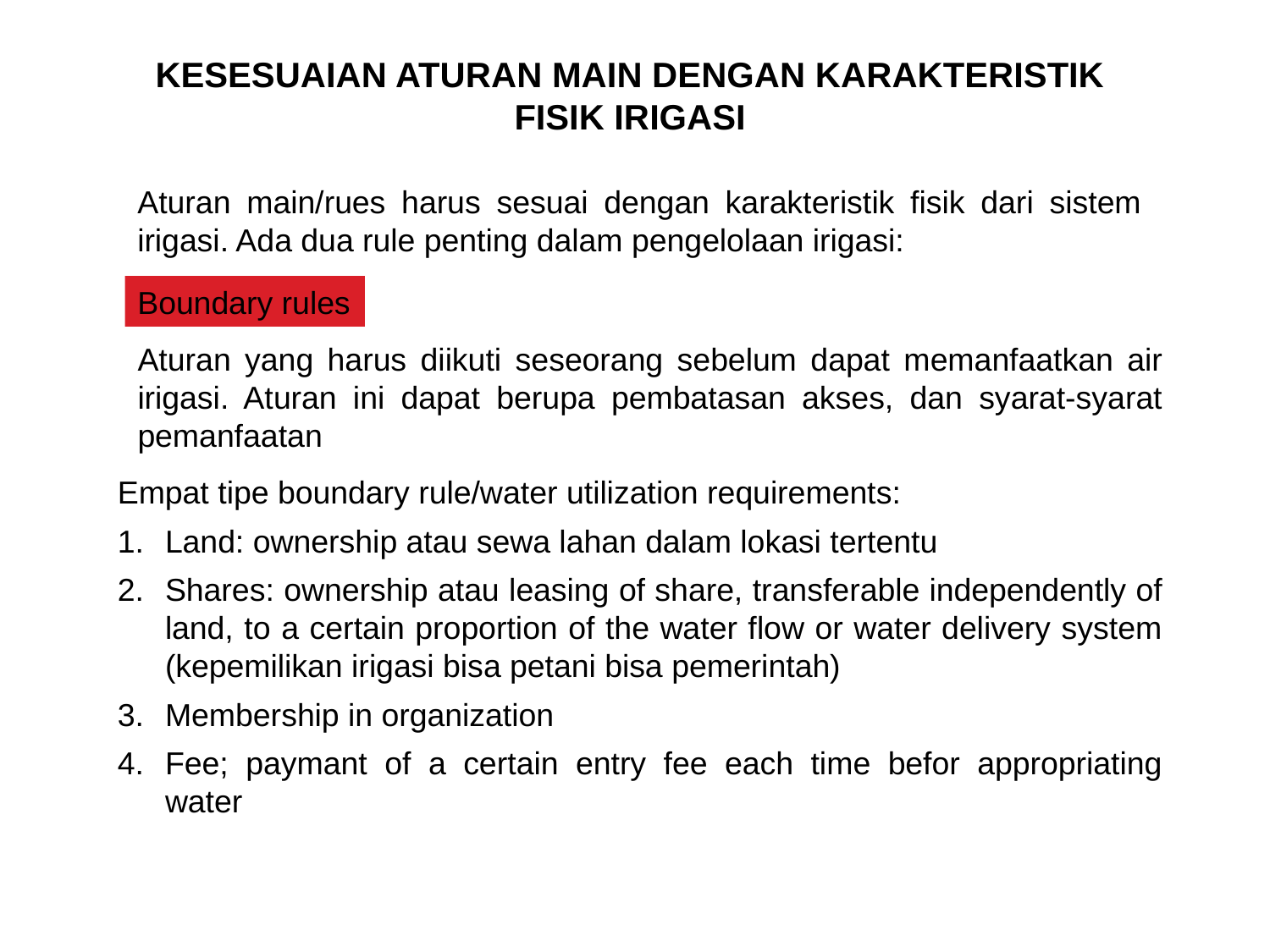

KESESUAIAN ATURAN MAIN DENGAN KARAKTERISTIK FISIK IRIGASI
Aturan main/rues harus sesuai dengan karakteristik fisik dari sistem irigasi. Ada dua rule penting dalam pengelolaan irigasi:
Boundary rules
Aturan yang harus diikuti seseorang sebelum dapat memanfaatkan air irigasi. Aturan ini dapat berupa pembatasan akses, dan syarat-syarat pemanfaatan
Empat tipe boundary rule/water utilization requirements:
Land: ownership atau sewa lahan dalam lokasi tertentu
Shares: ownership atau leasing of share, transferable independently of land, to a certain proportion of the water flow or water delivery system (kepemilikan irigasi bisa petani bisa pemerintah)
Membership in organization
Fee; paymant of a certain entry fee each time befor appropriating water